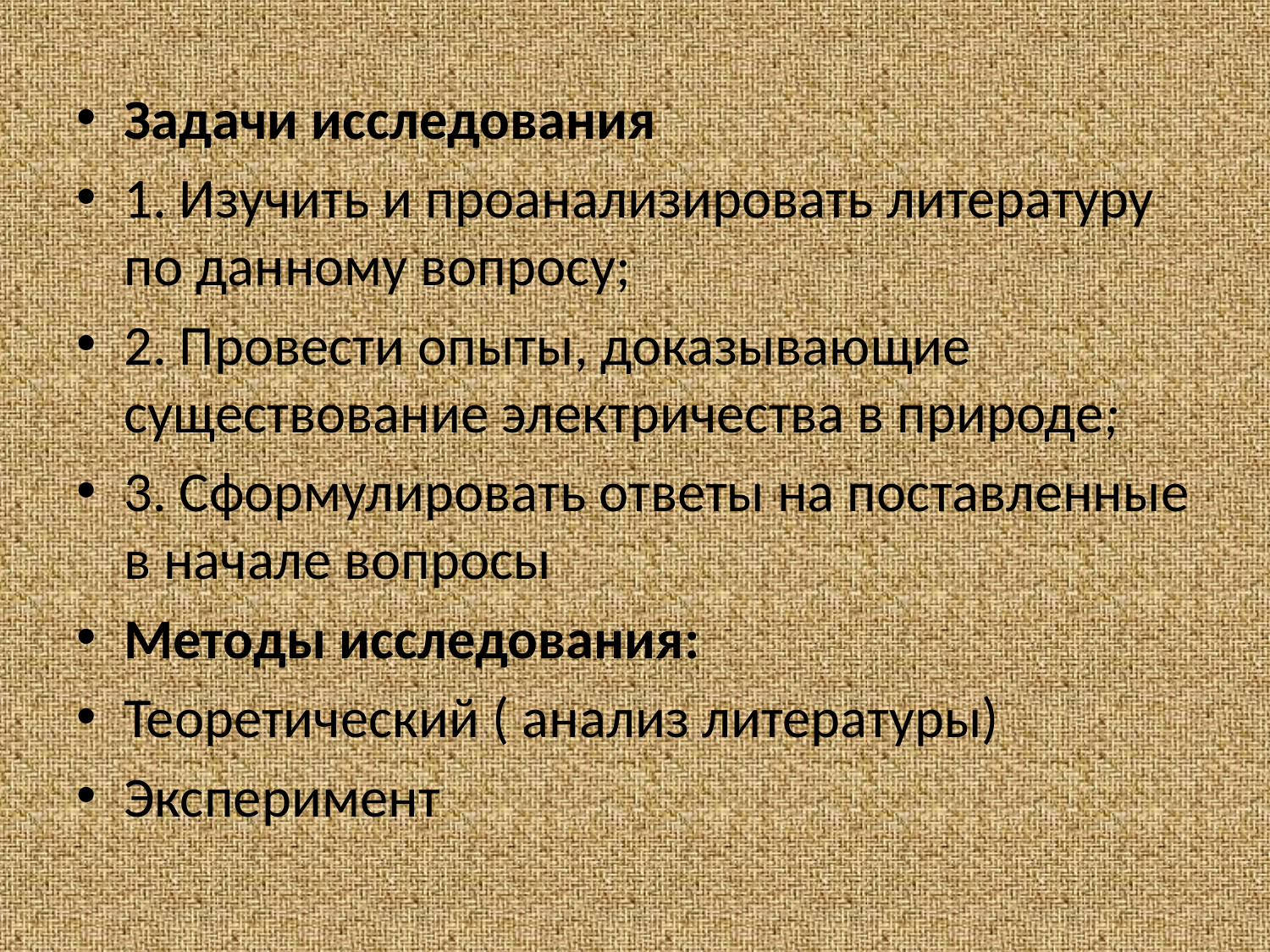

Задачи исследования
1. Изучить и проанализировать литературу по данному вопросу;
2. Провести опыты, доказывающие существование электричества в природе;
3. Сформулировать ответы на поставленные в начале вопросы
Методы исследования:
Теоретический ( анализ литературы)
Эксперимент